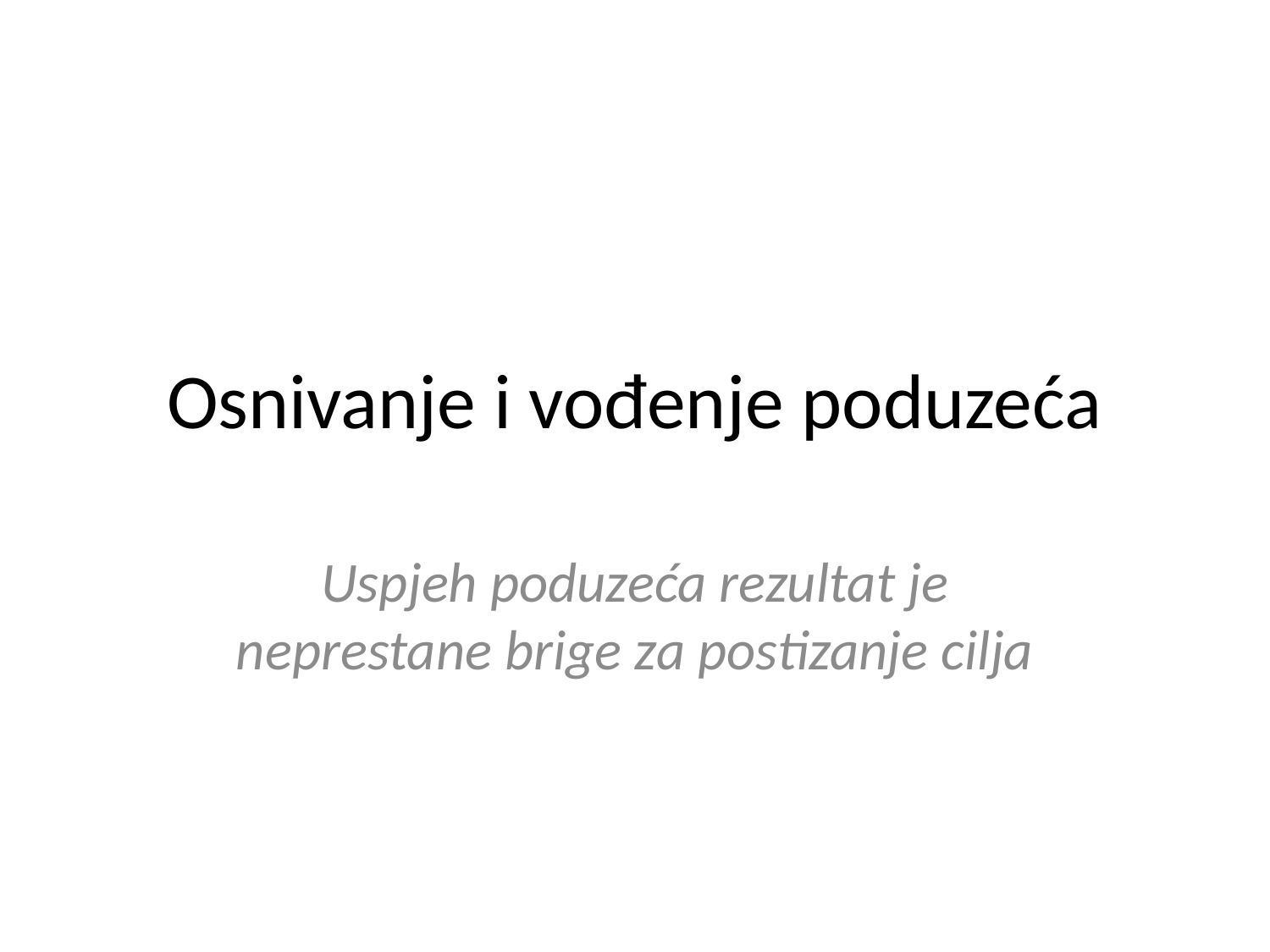

# Osnivanje i vođenje poduzeća
Uspjeh poduzeća rezultat je neprestane brige za postizanje cilja